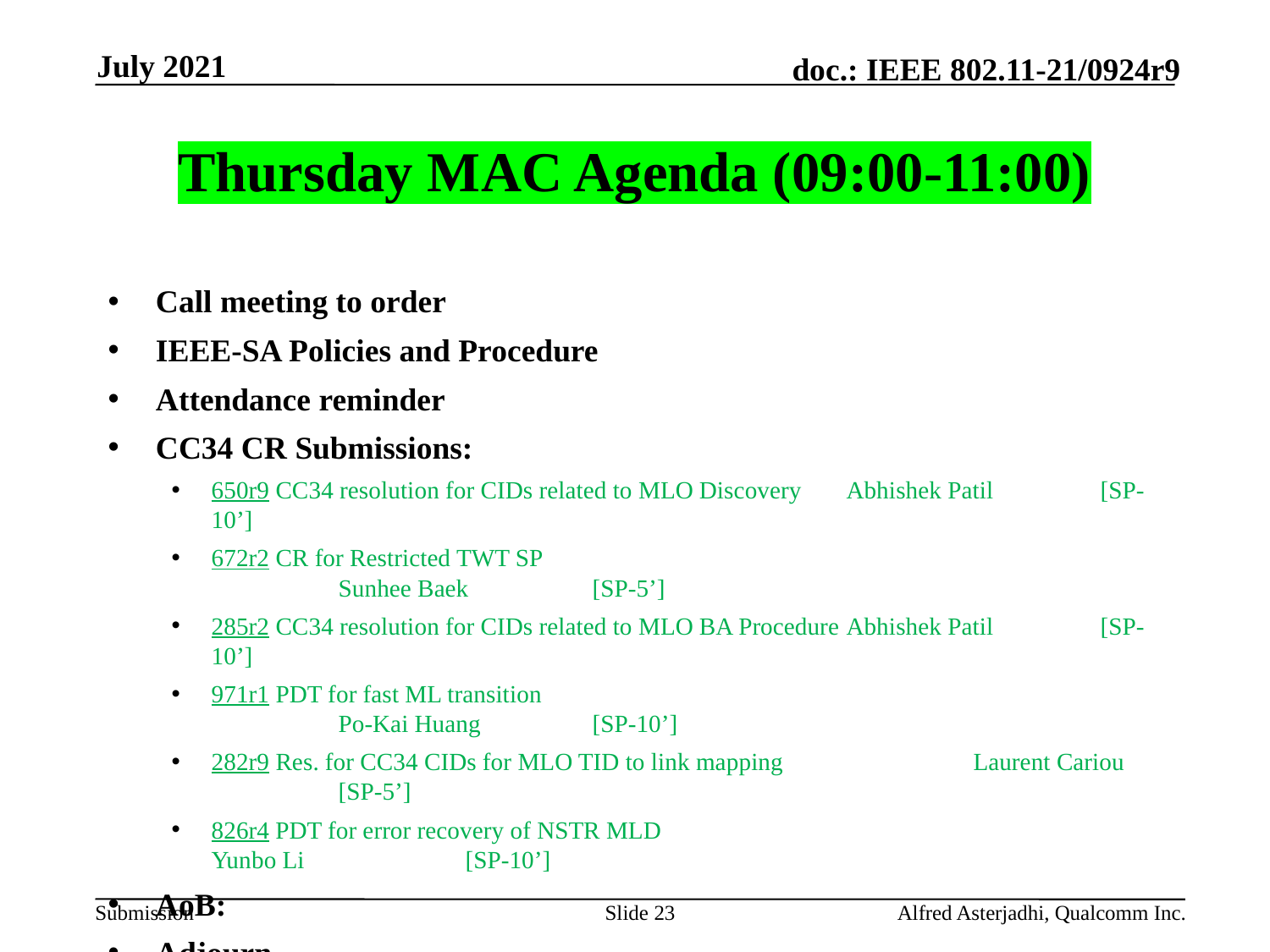

July 2021
# Thursday MAC Agenda (09:00-11:00)
Call meeting to order
IEEE-SA Policies and Procedure
Attendance reminder
CC34 CR Submissions:
650r9 CC34 resolution for CIDs related to MLO Discovery	Abhishek Patil	[SP-10’]
672r2 CR for Restricted TWT SP						Sunhee Baek 	[SP-5’]
285r2 CC34 resolution for CIDs related to MLO BA Procedure	Abhishek Patil	[SP-10’]
971r1 PDT for fast ML transition						Po-Kai Huang	[SP-10’]
282r9 Res. for CC34 CIDs for MLO TID to link mapping 		Laurent Cariou	[SP-5’]
826r4 PDT for error recovery of NSTR MLD				Yunbo Li		[SP-10’]
AoB:
Adjourn
Slide 23
Alfred Asterjadhi, Qualcomm Inc.